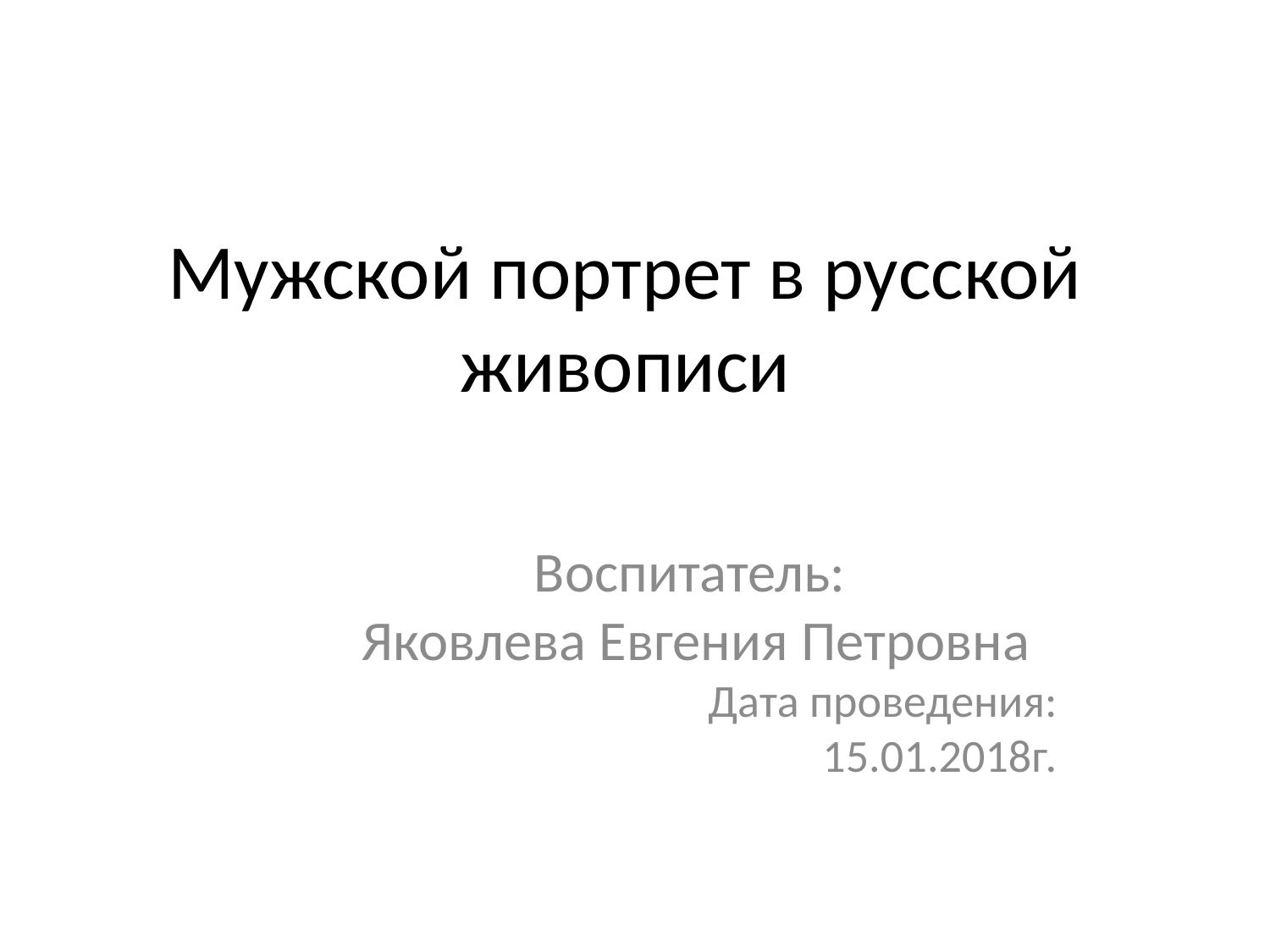

Мужской портрет в русской живописи
Воспитатель:
 Яковлева Евгения Петровна
Дата проведения:
15.01.2018г.